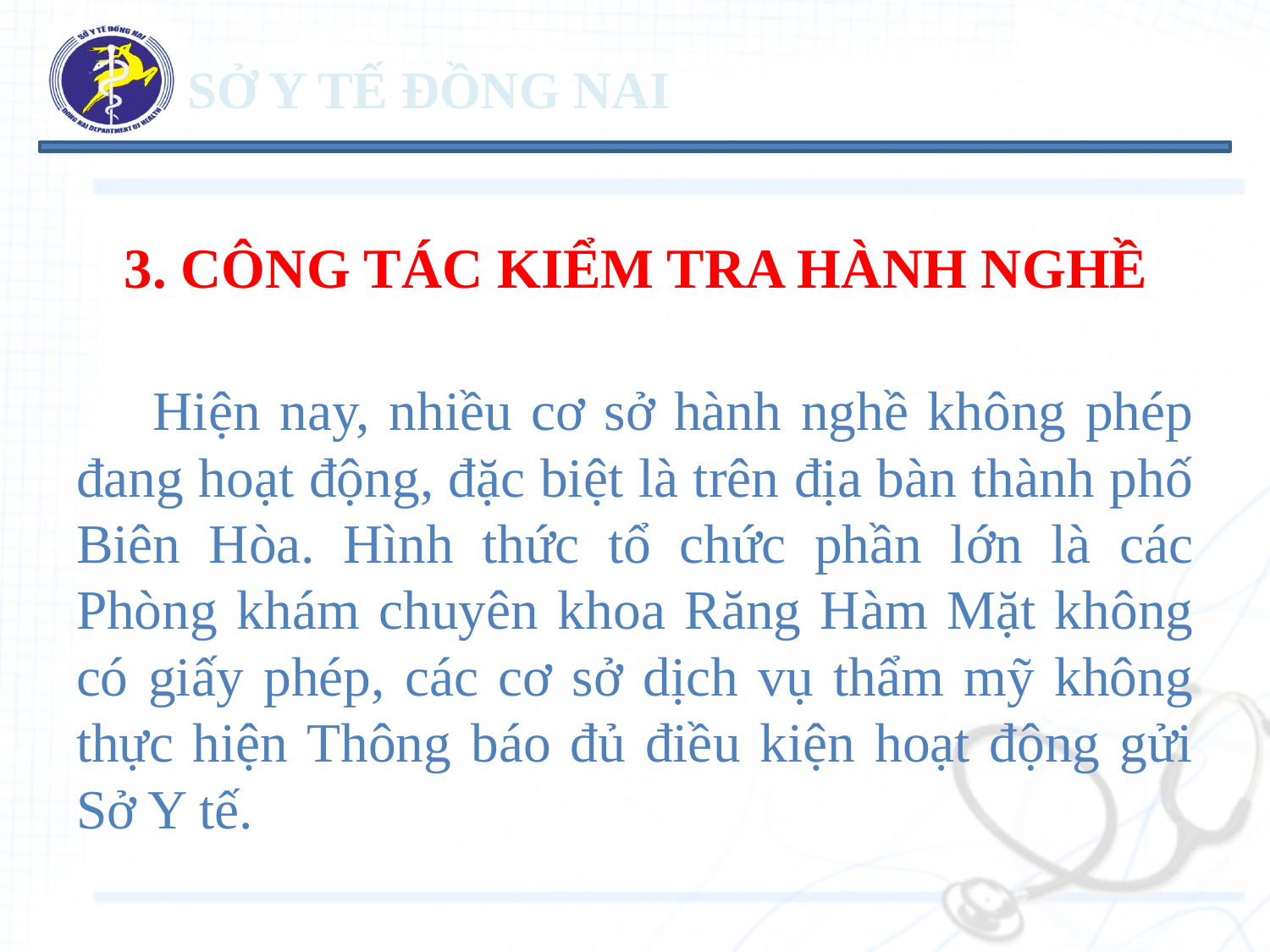

# 3. CÔNG TÁC KIỂM TRA HÀNH NGHỀ
    Hiện nay, nhiều cơ sở hành nghề không phép đang hoạt động, đặc biệt là trên địa bàn thành phố Biên Hòa. Hình thức tổ chức phần lớn là các Phòng khám chuyên khoa Răng Hàm Mặt không có giấy phép, các cơ sở dịch vụ thẩm mỹ không thực hiện Thông báo đủ điều kiện hoạt động gửi Sở Y tế.